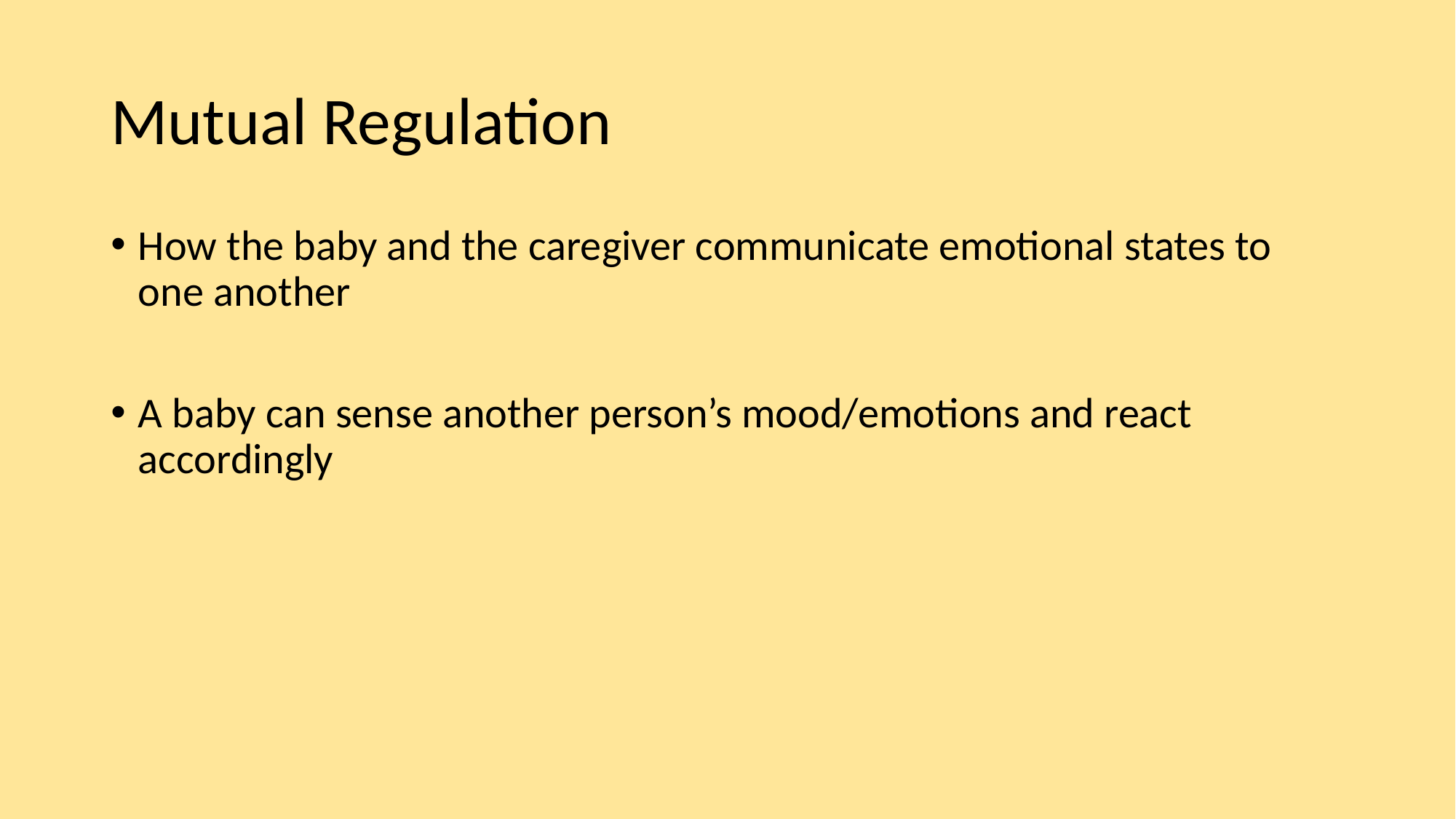

# Mutual Regulation
How the baby and the caregiver communicate emotional states to one another

A baby can sense another person’s mood/emotions and react accordingly